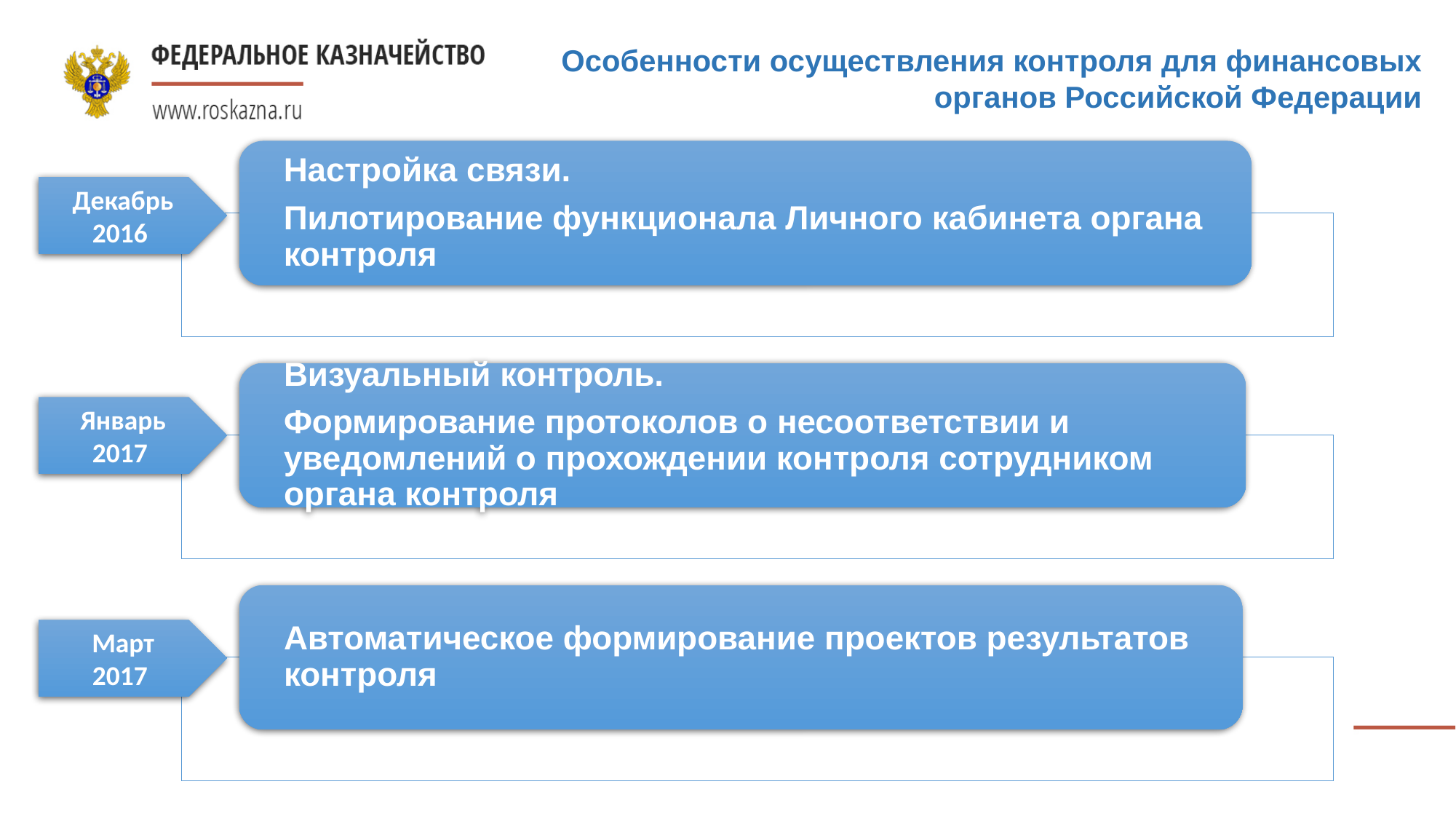

Особенности осуществления контроля для финансовых органов Российской Федерации
Настройка связи.
Пилотирование функционала Личного кабинета органа контроля
Визуальный контроль.
Формирование протоколов о несоответствии и уведомлений о прохождении контроля сотрудником органа контроля
Автоматическое формирование проектов результатов контроля
Декабрь
2016
Январь
2017
Март
2017